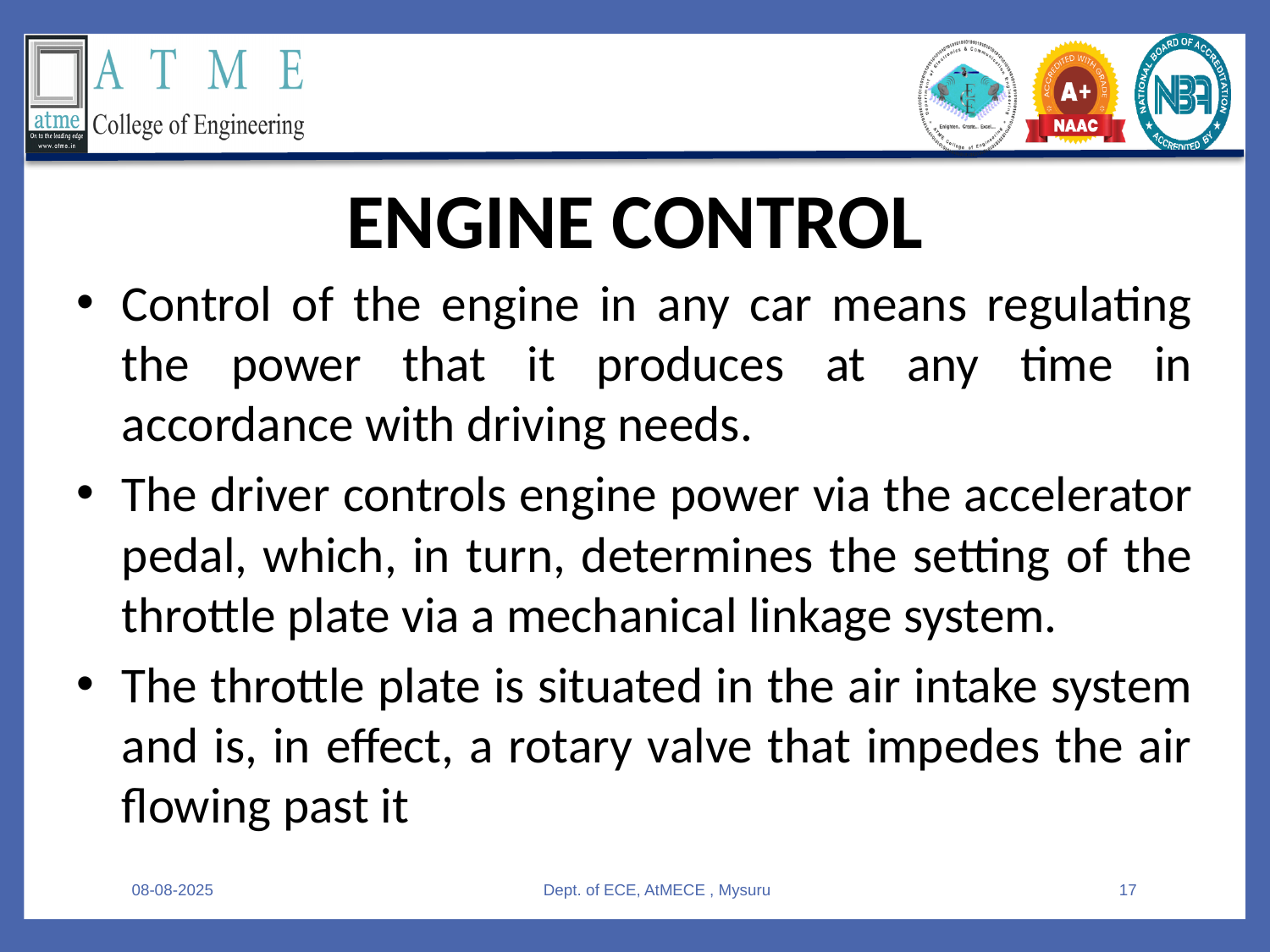

ENGINE CONTROL
Control of the engine in any car means regulating the power that it produces at any time in accordance with driving needs.
The driver controls engine power via the accelerator pedal, which, in turn, determines the setting of the throttle plate via a mechanical linkage system.
The throttle plate is situated in the air intake system and is, in effect, a rotary valve that impedes the air flowing past it
08-08-2025
Dept. of ECE, AtMECE , Mysuru
17